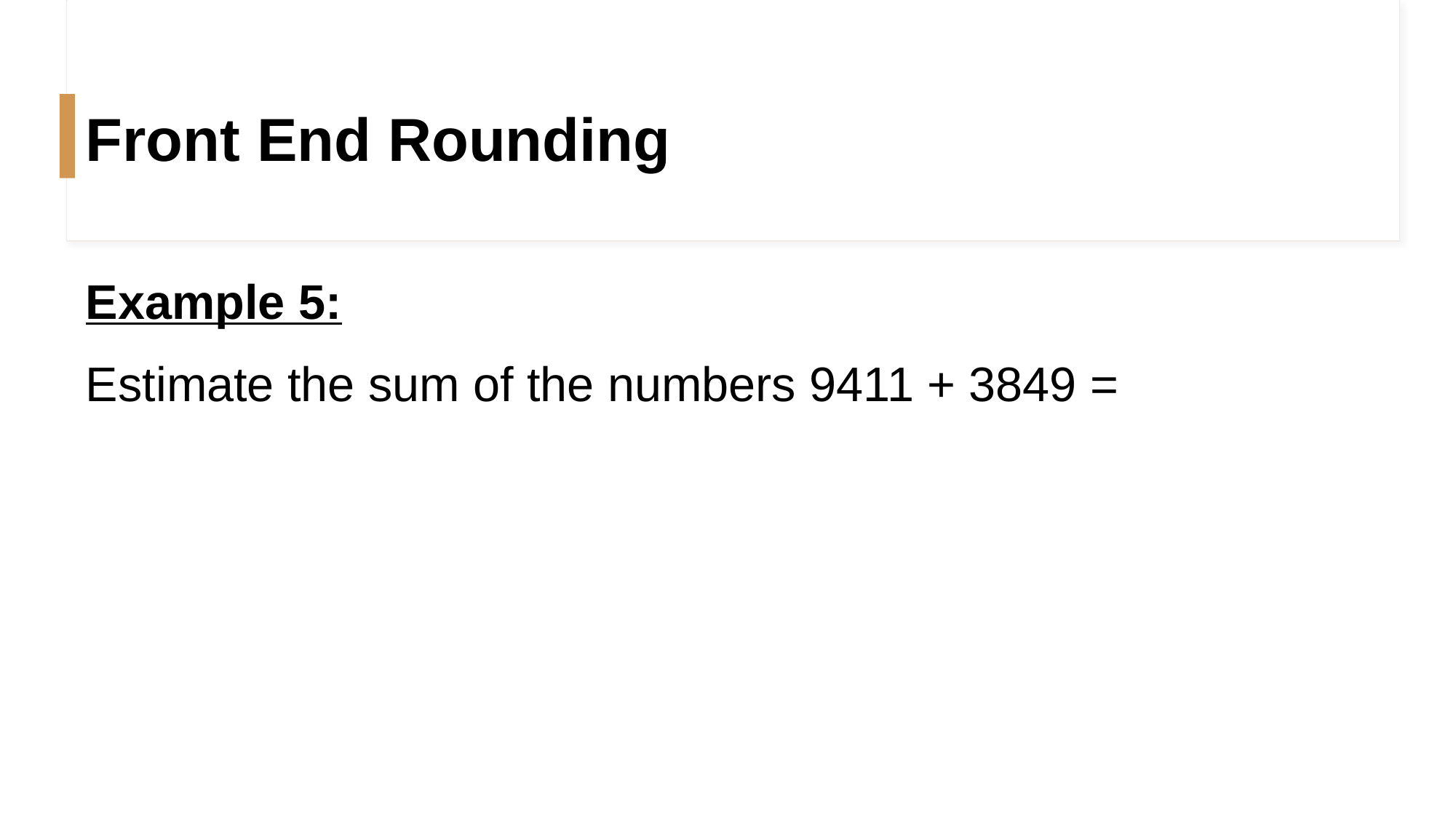

Front End Rounding
#
Example 5:
Estimate the sum of the numbers 9411 + 3849 =